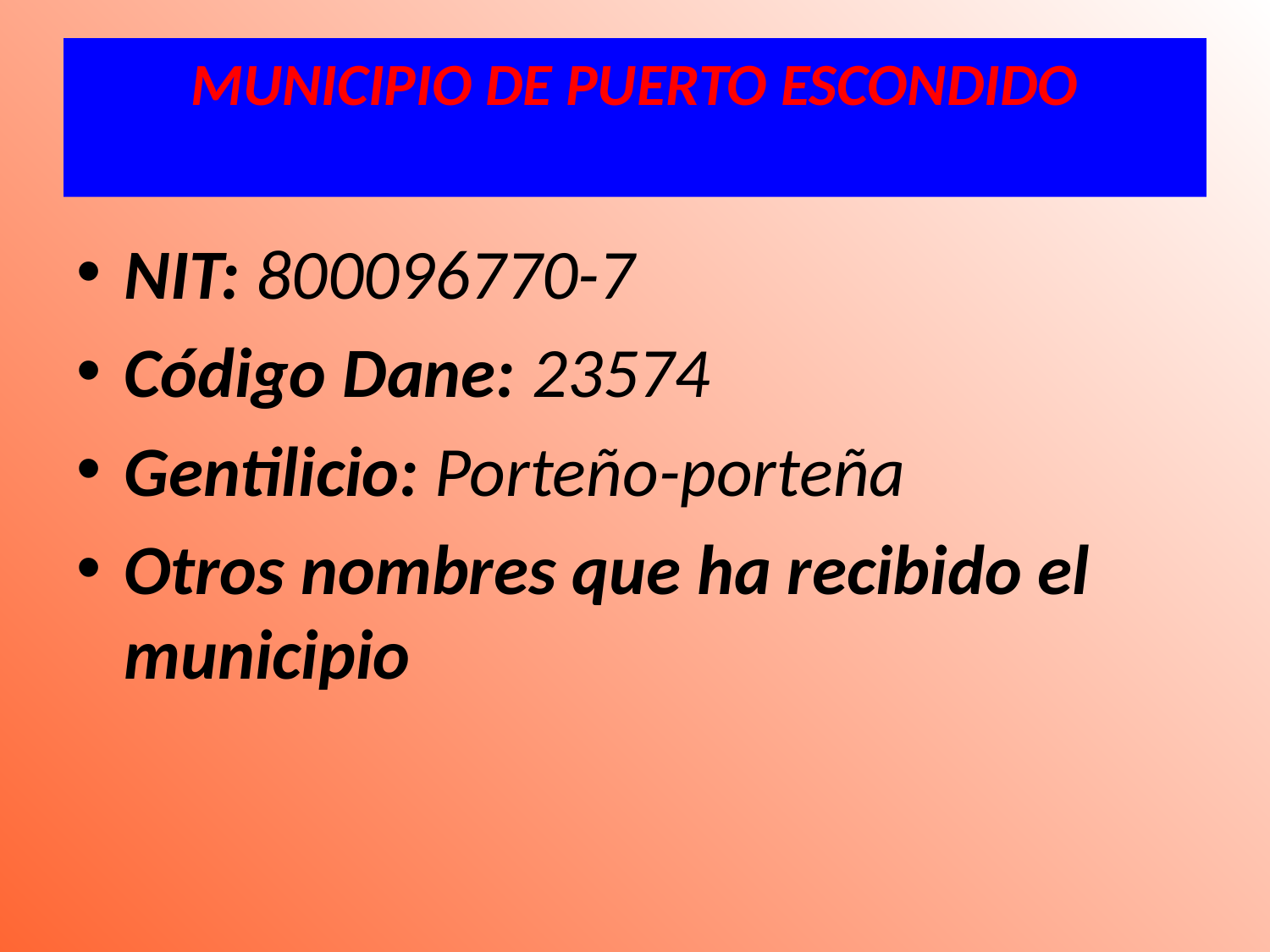

# MUNICIPIO DE PUERTO ESCONDIDO
NIT: 800096770-7
Código Dane: 23574
Gentilicio: Porteño-porteña
Otros nombres que ha recibido el municipio